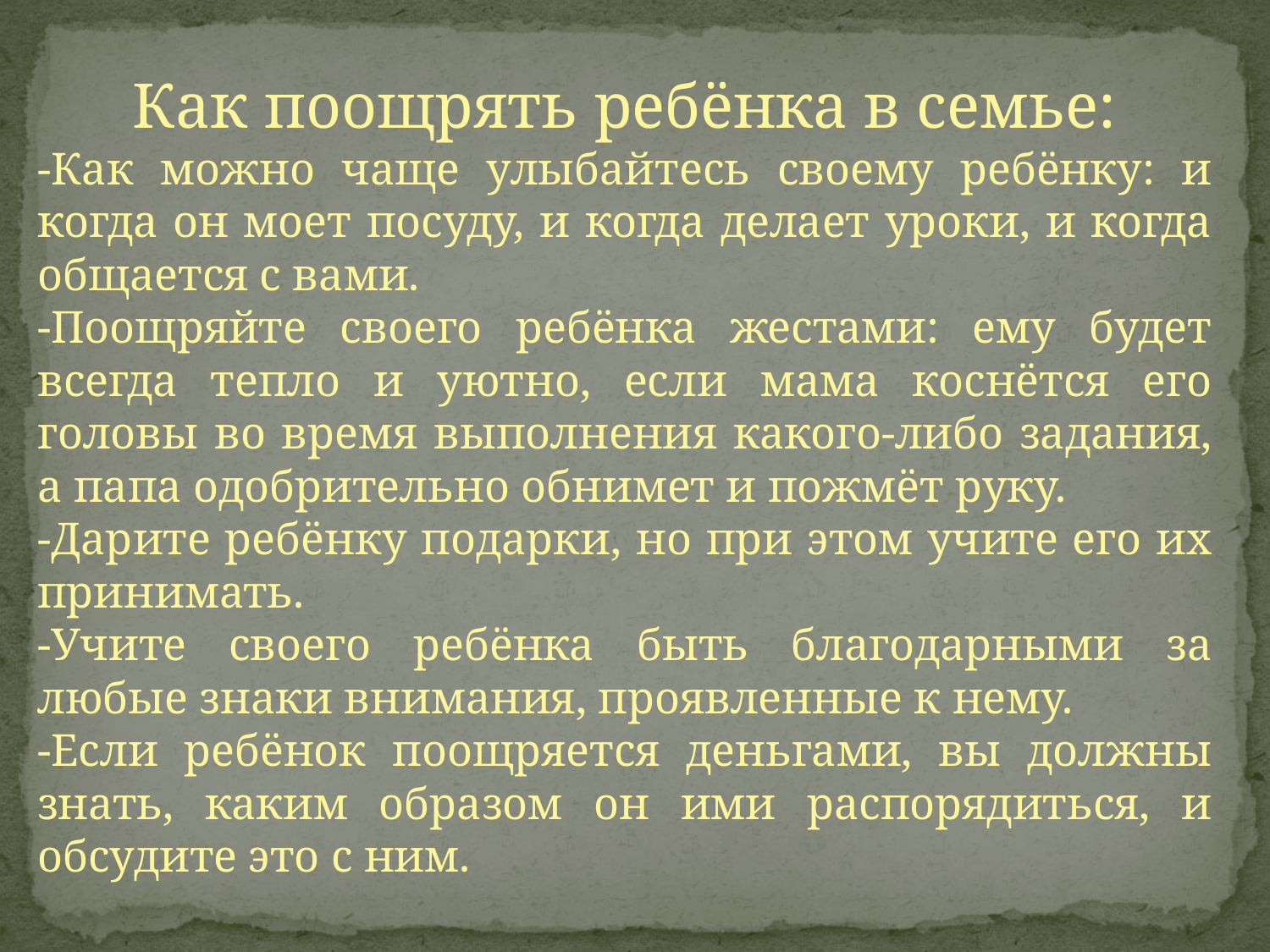

Как поощрять ребёнка в семье:
-Как можно чаще улыбайтесь своему ребёнку: и когда он моет посуду, и когда делает уроки, и когда общается с вами.
-Поощряйте своего ребёнка жестами: ему будет всегда тепло и уютно, если мама коснётся его головы во время выполнения какого-либо задания, а папа одобрительно обнимет и пожмёт руку.
-Дарите ребёнку подарки, но при этом учите его их принимать.
-Учите своего ребёнка быть благодарными за любые знаки внимания, проявленные к нему.
-Если ребёнок поощряется деньгами, вы должны знать, каким образом он ими распорядиться, и обсудите это с ним.